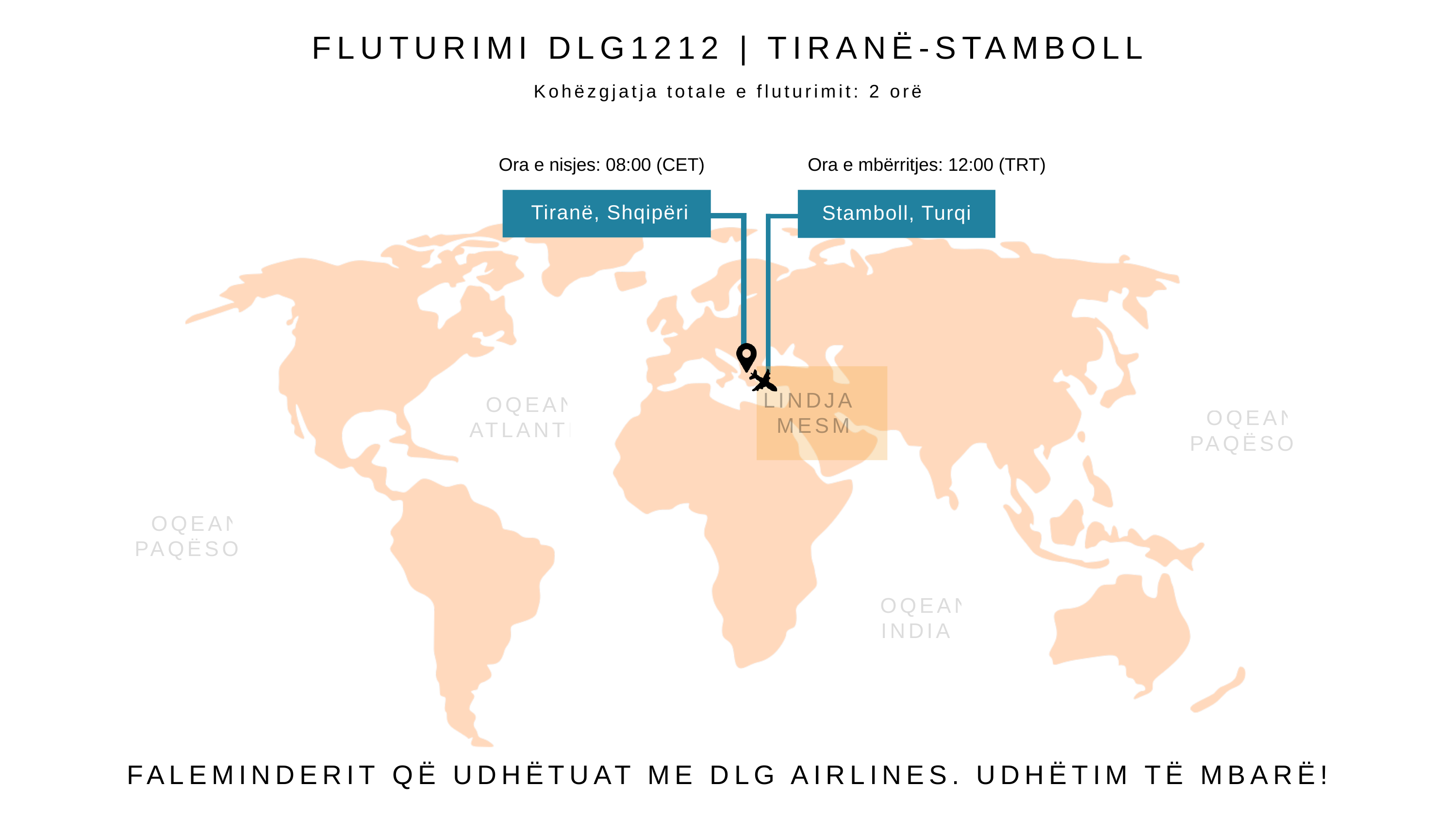

FLUTURIMI DLG1212 | TIRANË-STAMBOLL
Kohëzgjatja totale e fluturimit: 2 orë
Ora e nisjes: 08:00 (CET)
Ora e mbërritjes: 12:00 (TRT)

Stamboll, Turqi

Tiranë, Shqipëri

LINDJA E MESME

OQEANI
ATLANTIK
OQEANI
PAQËSOR
OQEANI
PAQËSOR
OQEANI
INDIAN
FALEMINDERIT QË UDHËTUAT ME DLG AIRLINES. UDHËTIM TË MBARË!